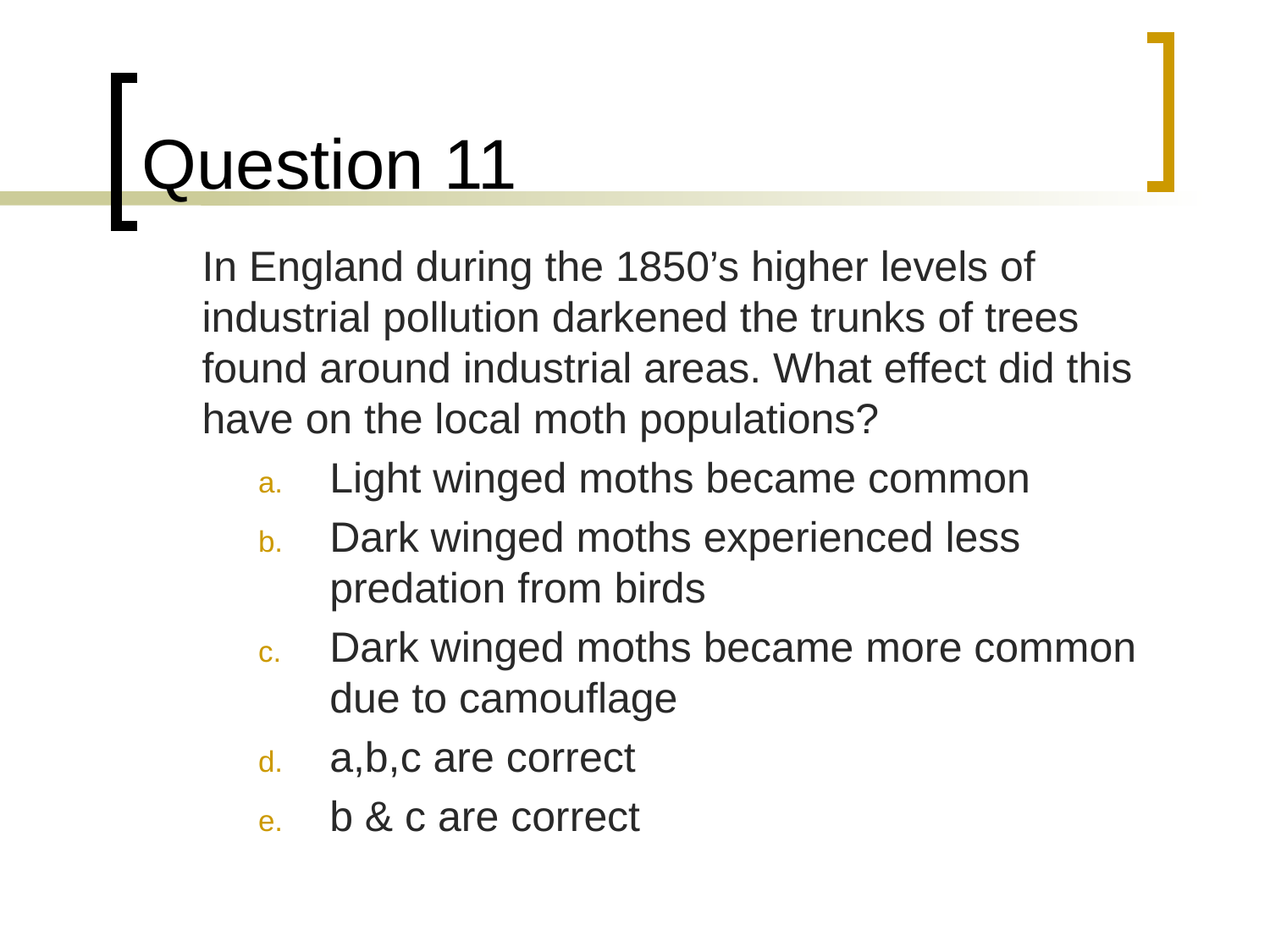

# Question 11
	In England during the 1850’s higher levels of industrial pollution darkened the trunks of trees found around industrial areas. What effect did this have on the local moth populations?
Light winged moths became common
Dark winged moths experienced less predation from birds
Dark winged moths became more common due to camouflage
a,b,c are correct
b & c are correct